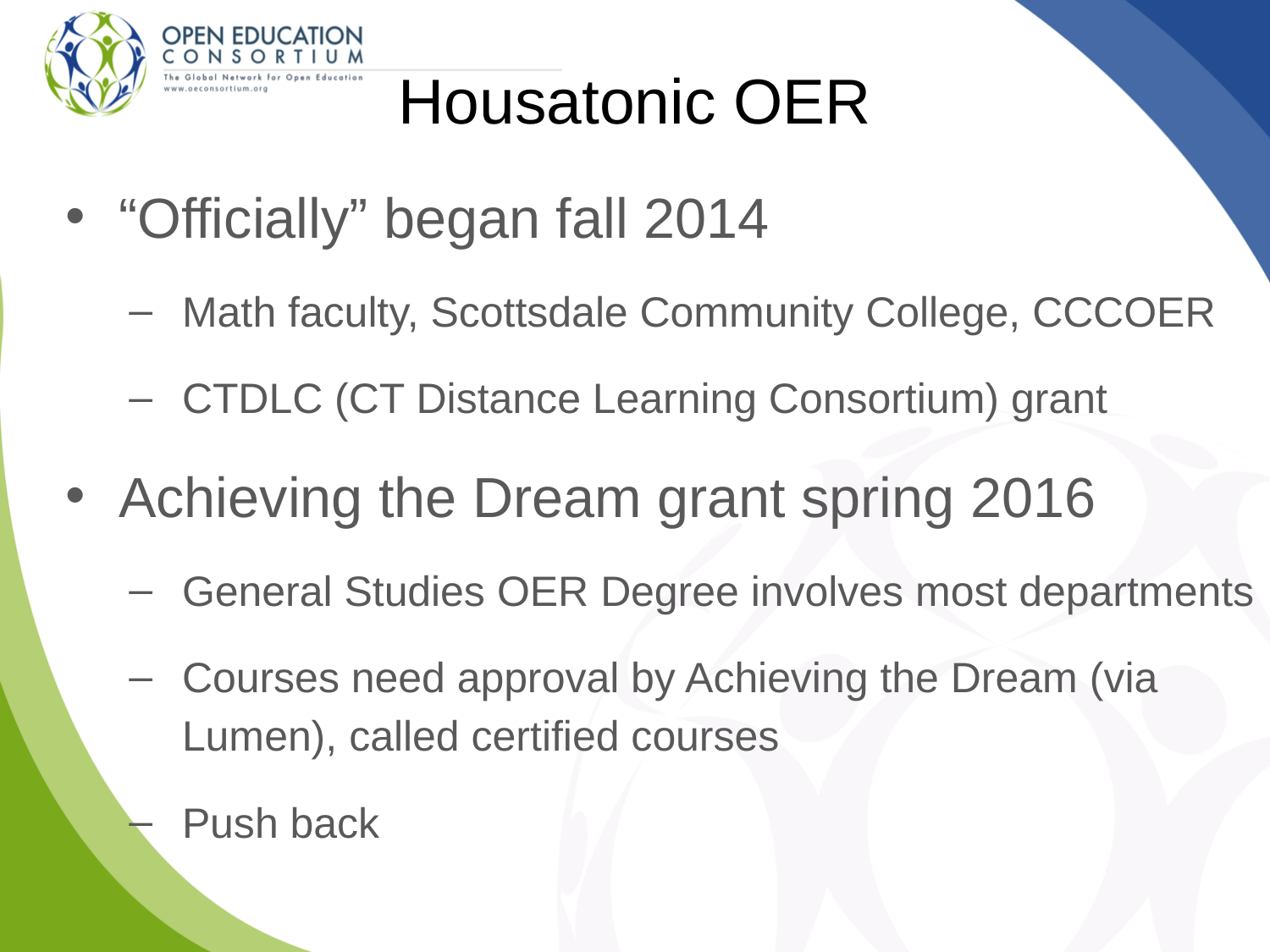

# Housatonic OER
“Officially” began fall 2014
Math faculty, Scottsdale Community College, CCCOER
CTDLC (CT Distance Learning Consortium) grant
Achieving the Dream grant spring 2016
General Studies OER Degree involves most departments
Courses need approval by Achieving the Dream (via Lumen), called certified courses
Push back